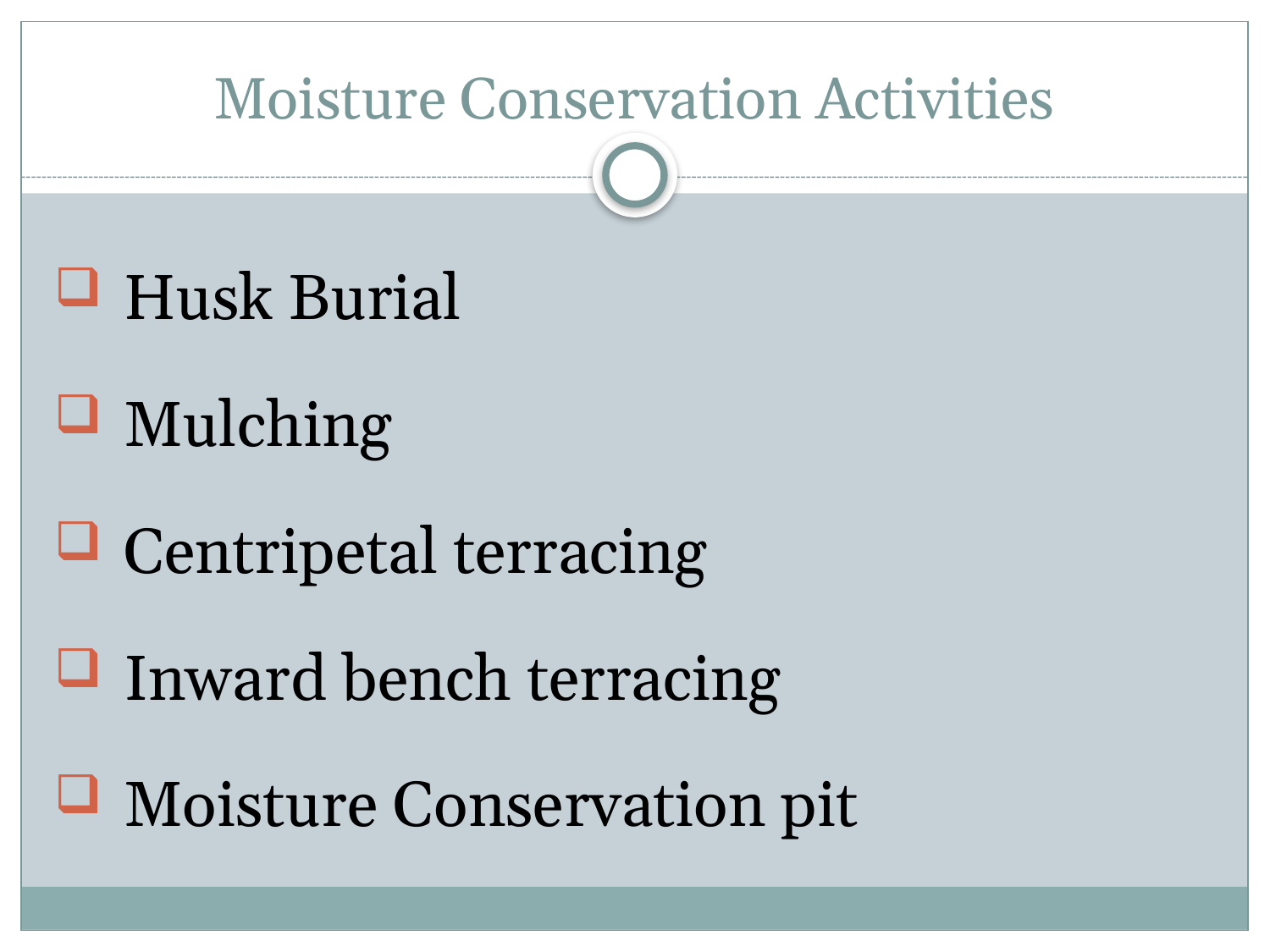

# Moisture Conservation Activities
Husk Burial
Mulching
Centripetal terracing
Inward bench terracing
Moisture Conservation pit